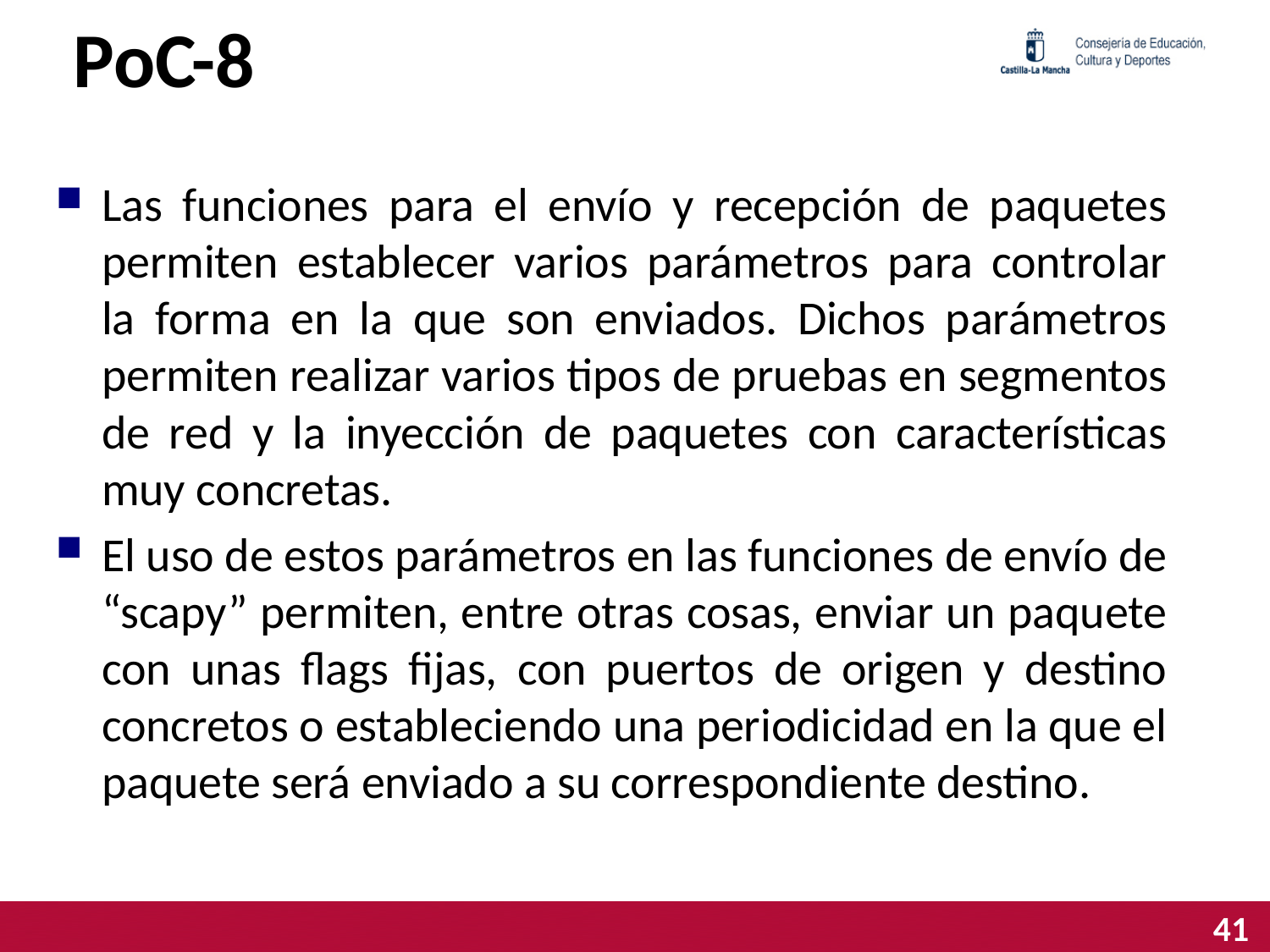

# PoC-8
Las funciones para el envío y recepción de paquetes permiten establecer varios parámetros para controlar la forma en la que son enviados. Dichos parámetros permiten realizar varios tipos de pruebas en segmentos de red y la inyección de paquetes con características muy concretas.
El uso de estos parámetros en las funciones de envío de “scapy” permiten, entre otras cosas, enviar un paquete con unas flags fijas, con puertos de origen y destino concretos o estableciendo una periodicidad en la que el paquete será enviado a su correspondiente destino.